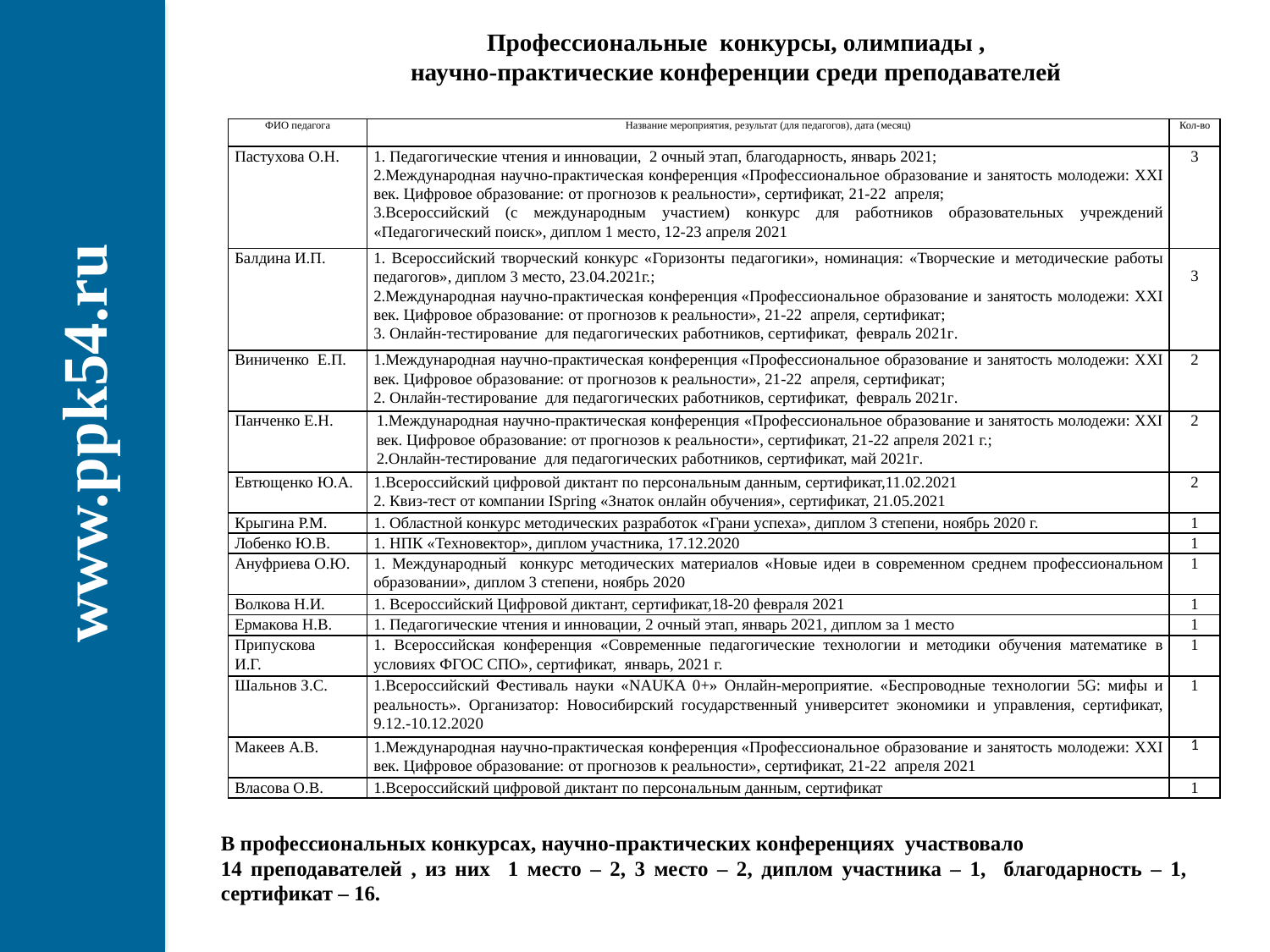

www.ppk54.ru
Профессиональные  конкурсы, олимпиады ,
научно-практические конференции среди преподавателей
| ФИО педагога | Название мероприятия, результат (для педагогов), дата (месяц) | Кол-во |
| --- | --- | --- |
| Пастухова О.Н. | 1. Педагогические чтения и инновации, 2 очный этап, благодарность, январь 2021; 2.Международная научно-практическая конференция «Профессиональное образование и занятость молодежи: XXI век. Цифровое образование: от прогнозов к реальности», сертификат, 21-22 апреля; 3.Всероссийский (с международным участием) конкурс для работников образовательных учреждений «Педагогический поиск», диплом 1 место, 12-23 апреля 2021 | 3 |
| Балдина И.П. | 1. Всероссийский творческий конкурс «Горизонты педагогики», номинация: «Творческие и методические работы педагогов», диплом 3 место, 23.04.2021г.; 2.Международная научно-практическая конференция «Профессиональное образование и занятость молодежи: XXI век. Цифровое образование: от прогнозов к реальности», 21-22 апреля, сертификат; 3. Онлайн-тестирование для педагогических работников, сертификат, февраль 2021г. | 3 |
| Виниченко Е.П. | 1.Международная научно-практическая конференция «Профессиональное образование и занятость молодежи: XXI век. Цифровое образование: от прогнозов к реальности», 21-22 апреля, сертификат; 2. Онлайн-тестирование для педагогических работников, сертификат, февраль 2021г. | 2 |
| Панченко Е.Н. | 1.Международная научно-практическая конференция «Профессиональное образование и занятость молодежи: XXI век. Цифровое образование: от прогнозов к реальности», сертификат, 21-22 апреля 2021 г.; 2.Онлайн-тестирование для педагогических работников, сертификат, май 2021г. | 2 |
| Евтющенко Ю.А. | 1.Всероссийский цифровой диктант по персональным данным, сертификат,11.02.2021 2. Квиз-тест от компании ISpring «Знаток онлайн обучения», сертификат, 21.05.2021 | 2 |
| Крыгина Р.М. | 1. Областной конкурс методических разработок «Грани успеха», диплом 3 степени, ноябрь 2020 г. | 1 |
| Лобенко Ю.В. | 1. НПК «Техновектор», диплом участника, 17.12.2020 | 1 |
| Ануфриева О.Ю. | 1. Международный конкурс методических материалов «Новые идеи в современном среднем профессиональном образовании», диплом 3 степени, ноябрь 2020 | 1 |
| Волкова Н.И. | 1. Всероссийский Цифровой диктант, сертификат,18-20 февраля 2021 | 1 |
| Ермакова Н.В. | 1. Педагогические чтения и инновации, 2 очный этап, январь 2021, диплом за 1 место | 1 |
| Припускова И.Г. | 1. Всероссийская конференция «Современные педагогические технологии и методики обучения математике в условиях ФГОС СПО», сертификат, январь, 2021 г. | 1 |
| Шальнов З.С. | 1.Всероссийский Фестиваль науки «NAUKA 0+» Онлайн-мероприятие. «Беспроводные технологии 5G: мифы и реальность». Организатор: Новосибирский государственный университет экономики и управления, сертификат, 9.12.-10.12.2020 | 1 |
| Макеев А.В. | 1.Международная научно-практическая конференция «Профессиональное образование и занятость молодежи: XXI век. Цифровое образование: от прогнозов к реальности», сертификат, 21-22 апреля 2021 | 1 |
| Власова О.В. | 1.Всероссийский цифровой диктант по персональным данным, сертификат | 1 |
В профессиональных конкурсах, научно-практических конференциях  участвовало
14 преподавателей , из них  1 место – 2, 3 место – 2, диплом участника – 1,  благодарность – 1, сертификат – 16.